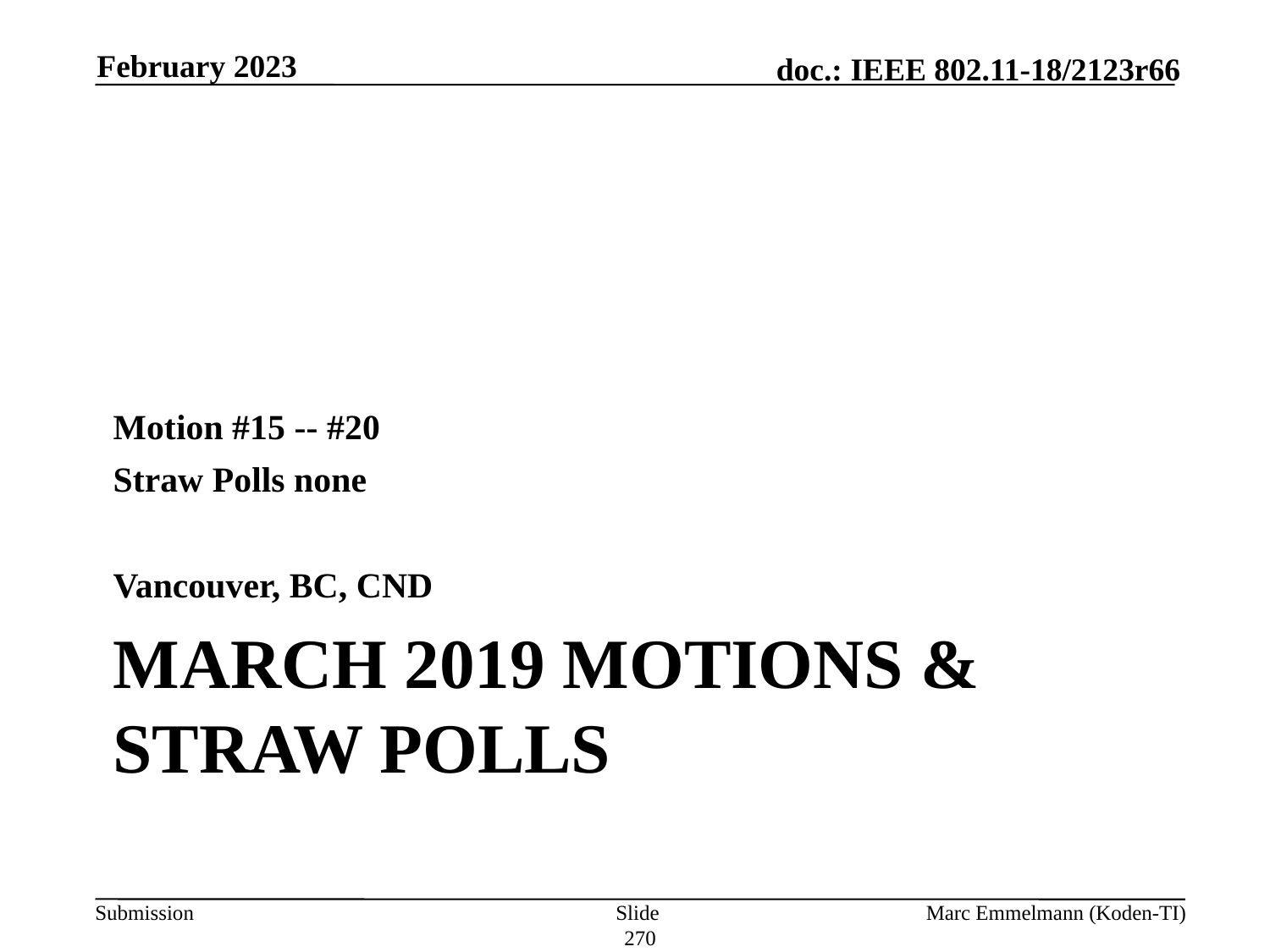

February 2023
Motion #15 -- #20
Straw Polls none

Vancouver, BC, CND
# March 2019 Motions & Straw Polls
Slide 270
Marc Emmelmann (Koden-TI)